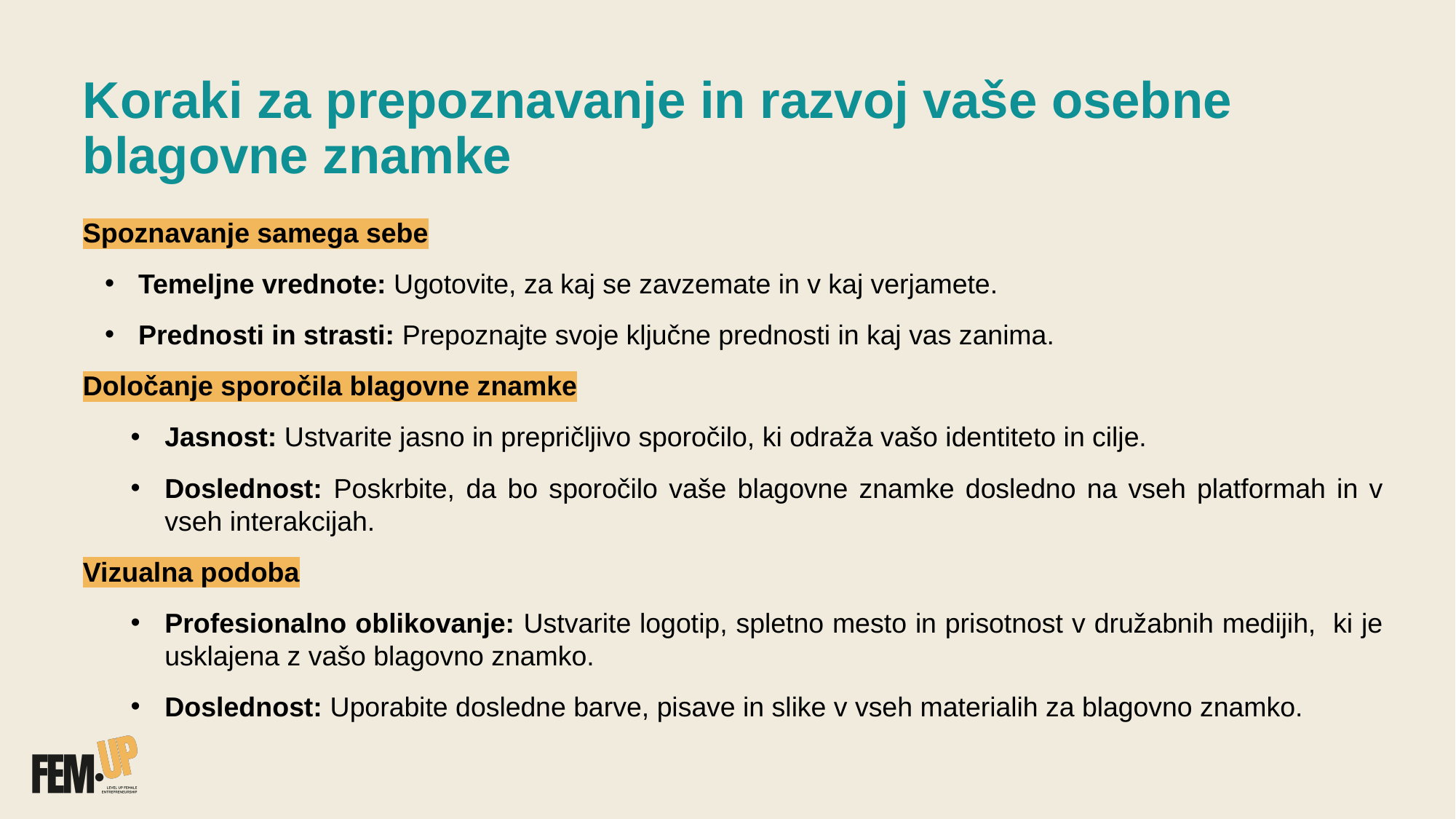

# Koraki za prepoznavanje in razvoj vaše osebne blagovne znamke
Spoznavanje samega sebe
 Temeljne vrednote: Ugotovite, za kaj se zavzemate in v kaj verjamete.
 Prednosti in strasti: Prepoznajte svoje ključne prednosti in kaj vas zanima.
Določanje sporočila blagovne znamke
Jasnost: Ustvarite jasno in prepričljivo sporočilo, ki odraža vašo identiteto in cilje.
Doslednost: Poskrbite, da bo sporočilo vaše blagovne znamke dosledno na vseh platformah in v vseh interakcijah.
Vizualna podoba
Profesionalno oblikovanje: Ustvarite logotip, spletno mesto in prisotnost v družabnih medijih,  ki je usklajena z vašo blagovno znamko.
Doslednost: Uporabite dosledne barve, pisave in slike v vseh materialih za blagovno znamko.